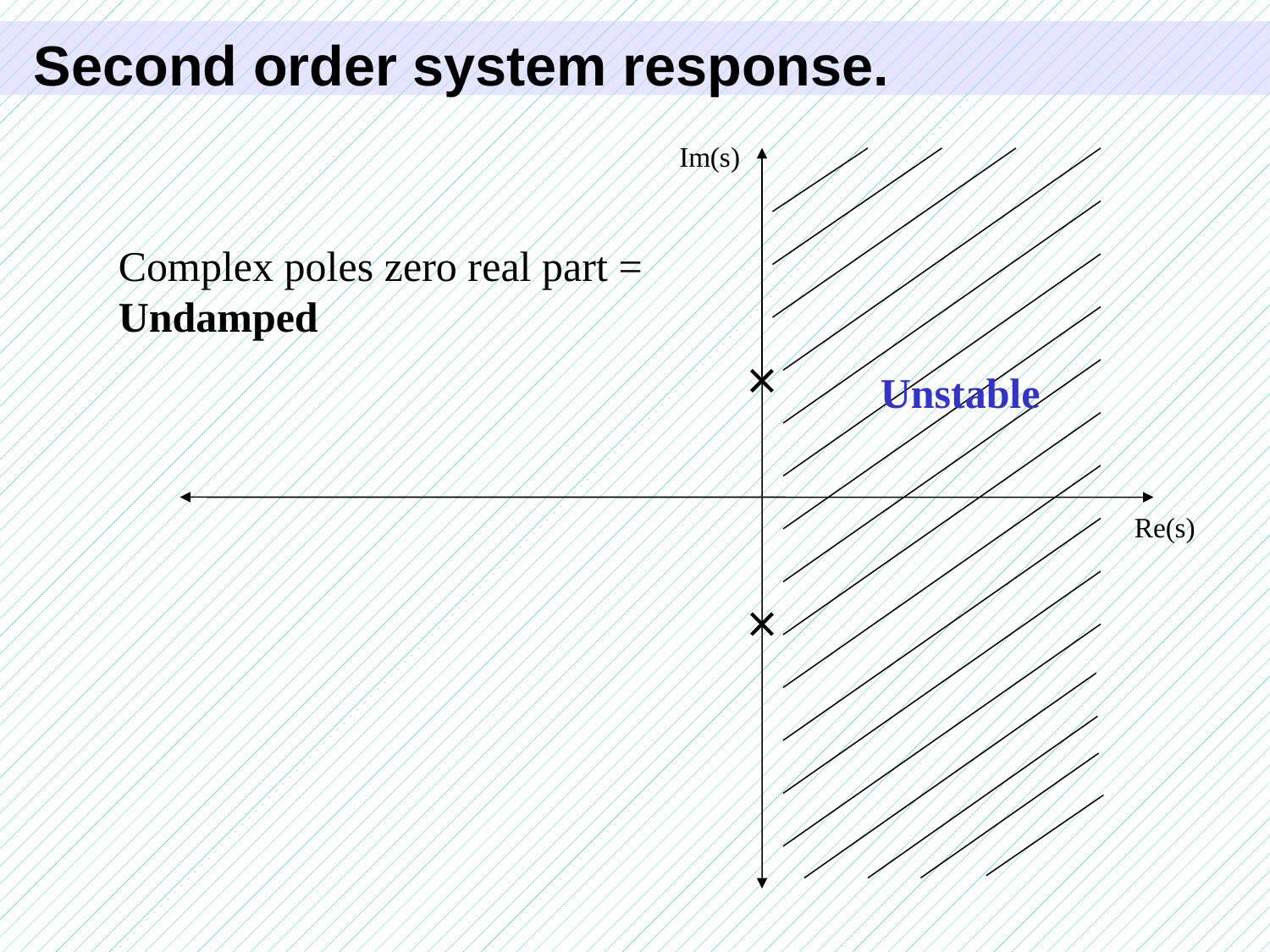

# Second order system response.
Im(s)

Complex poles zero real part = Undamped

Unstable

Re(s)